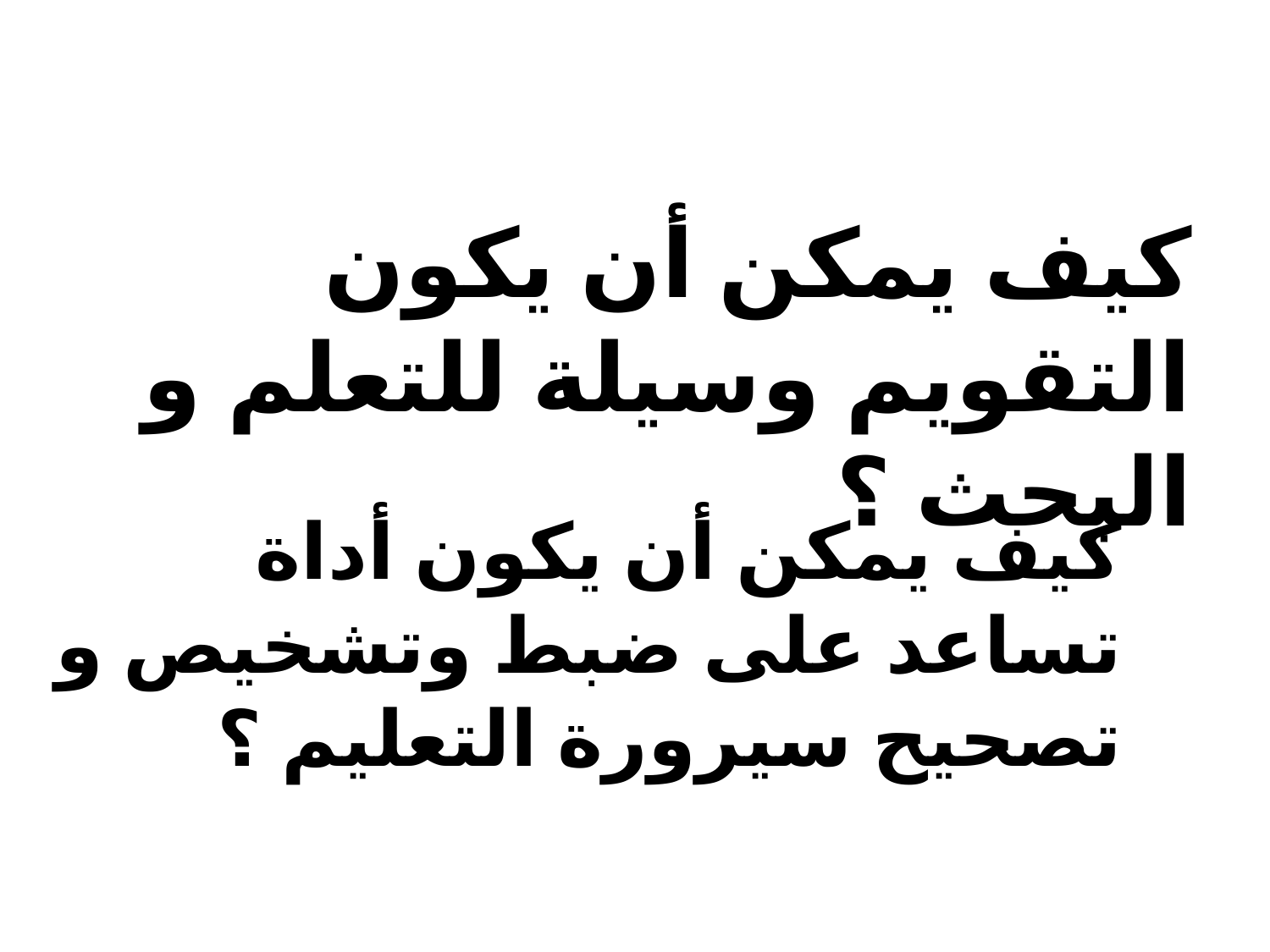

كيف يمكن أن يكون التقويم وسيلة للتعلم و البحث ؟
كيف يمكن أن يكون أداة تساعد على ضبط وتشخيص و تصحيح سيرورة التعليم ؟